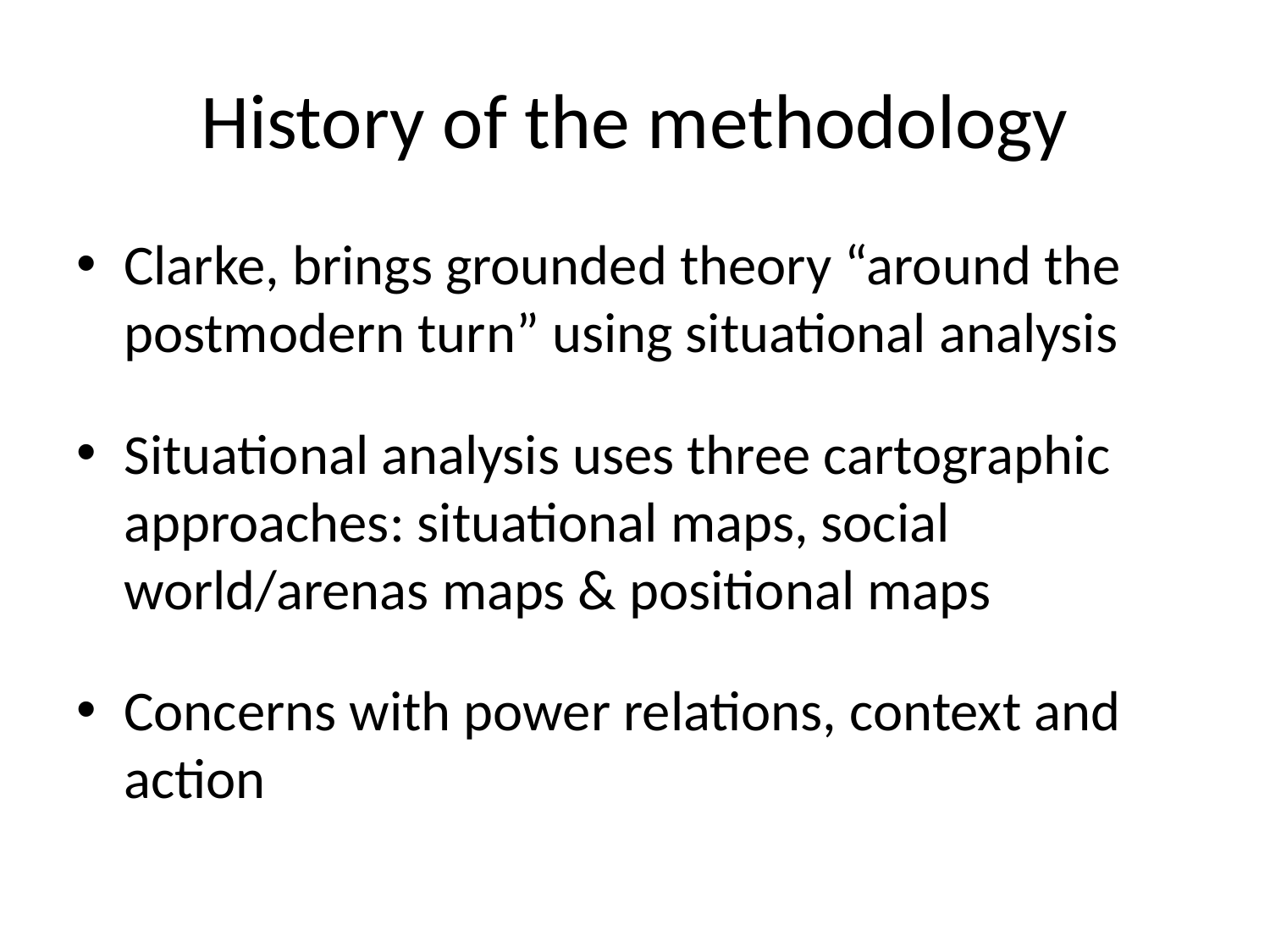

# History of the methodology
Clarke, brings grounded theory “around the postmodern turn” using situational analysis
Situational analysis uses three cartographic approaches: situational maps, social world/arenas maps & positional maps
Concerns with power relations, context and action